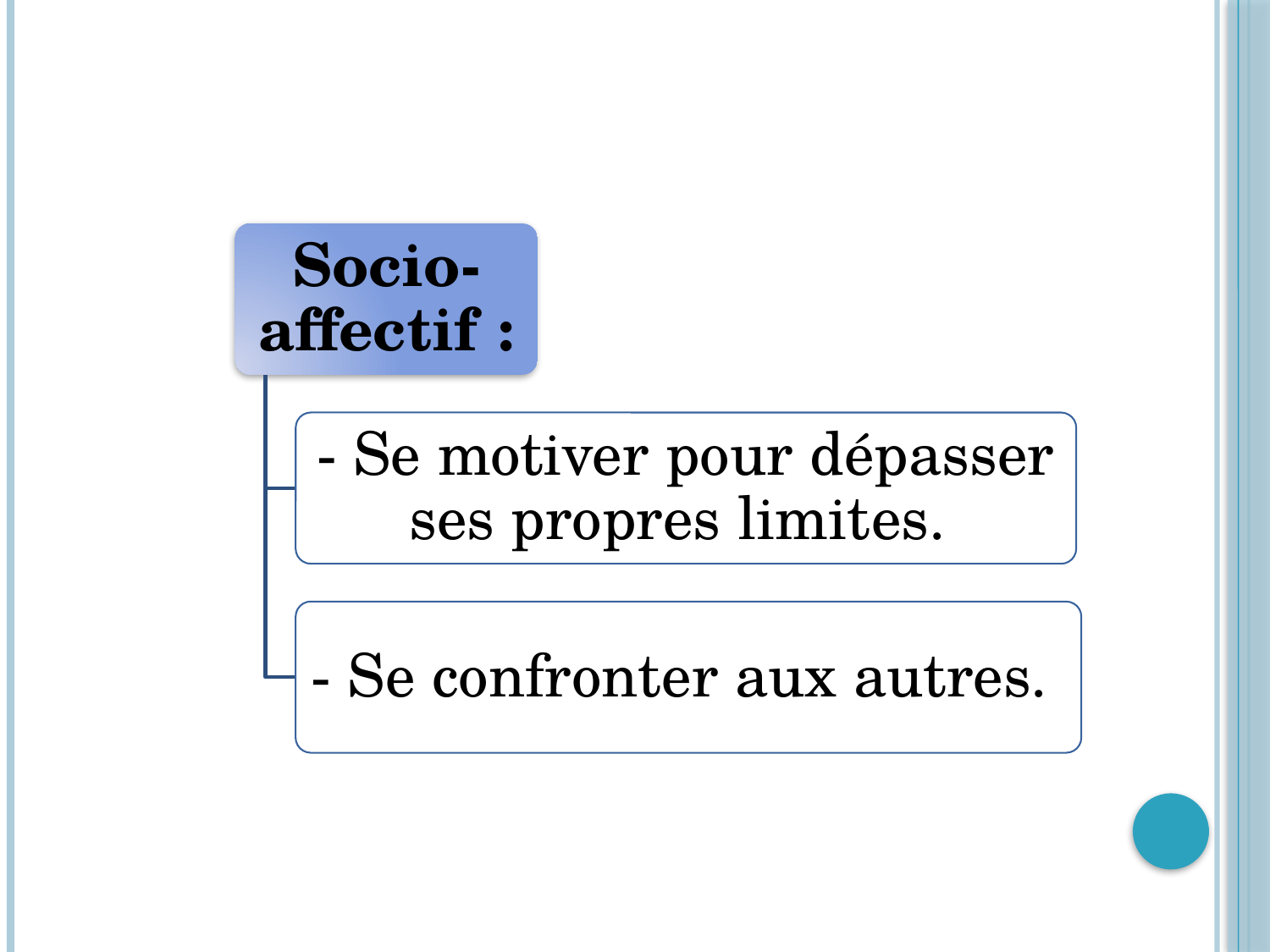

Socio-affectif :
- Se motiver pour dépasser ses propres limites.
- Se confronter aux autres.